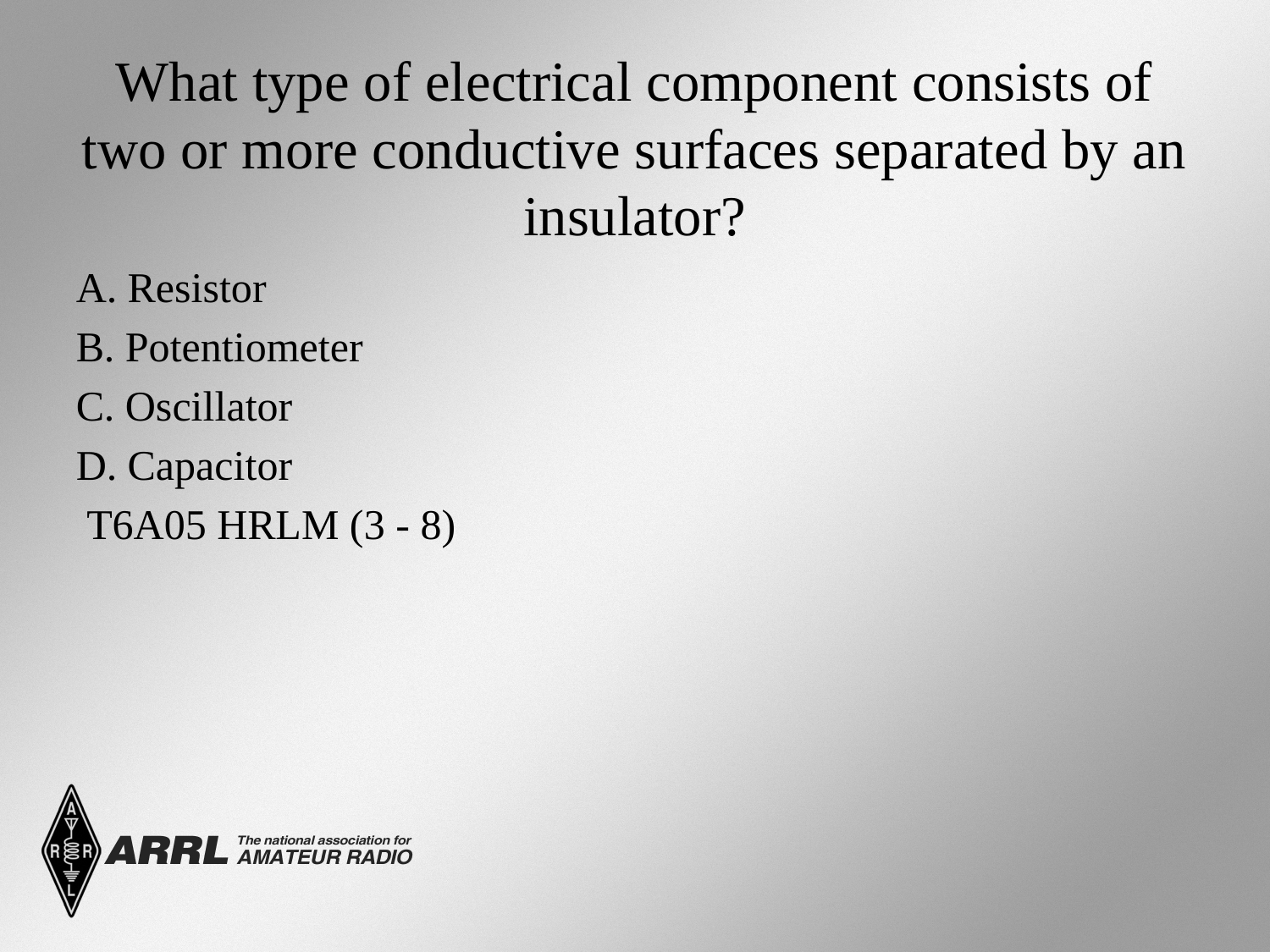

# What type of electrical component consists of two or more conductive surfaces separated by an insulator?
A. Resistor
B. Potentiometer
C. Oscillator
D. Capacitor
 T6A05 HRLM (3 - 8)